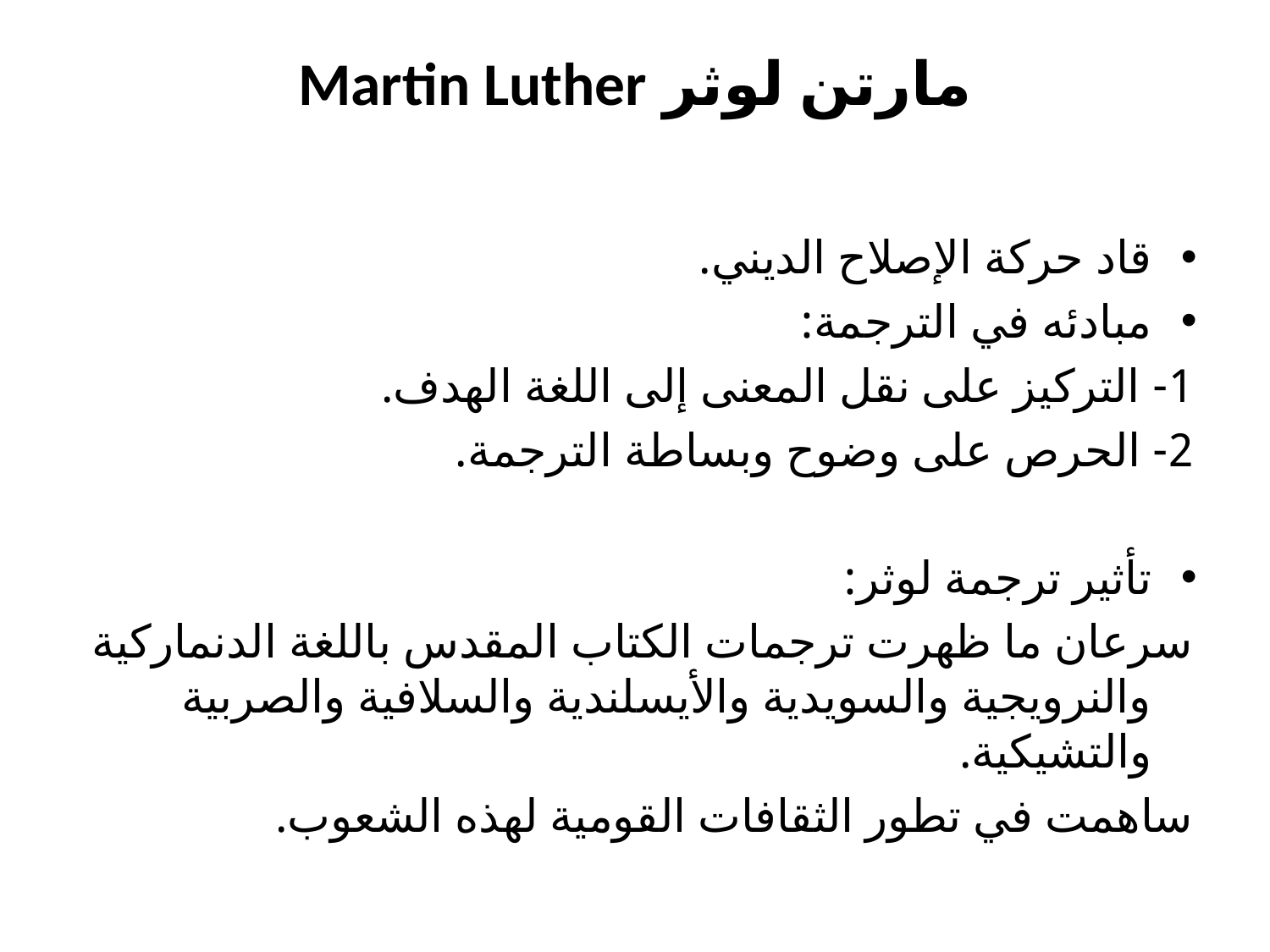

# مارتن لوثر Martin Luther
قاد حركة الإصلاح الديني.
مبادئه في الترجمة:
1- التركيز على نقل المعنى إلى اللغة الهدف.
2- الحرص على وضوح وبساطة الترجمة.

تأثير ترجمة لوثر:
سرعان ما ظهرت ترجمات الكتاب المقدس باللغة الدنماركية والنرويجية والسويدية والأيسلندية والسلافية والصربية والتشيكية.
ساهمت في تطور الثقافات القومية لهذه الشعوب.